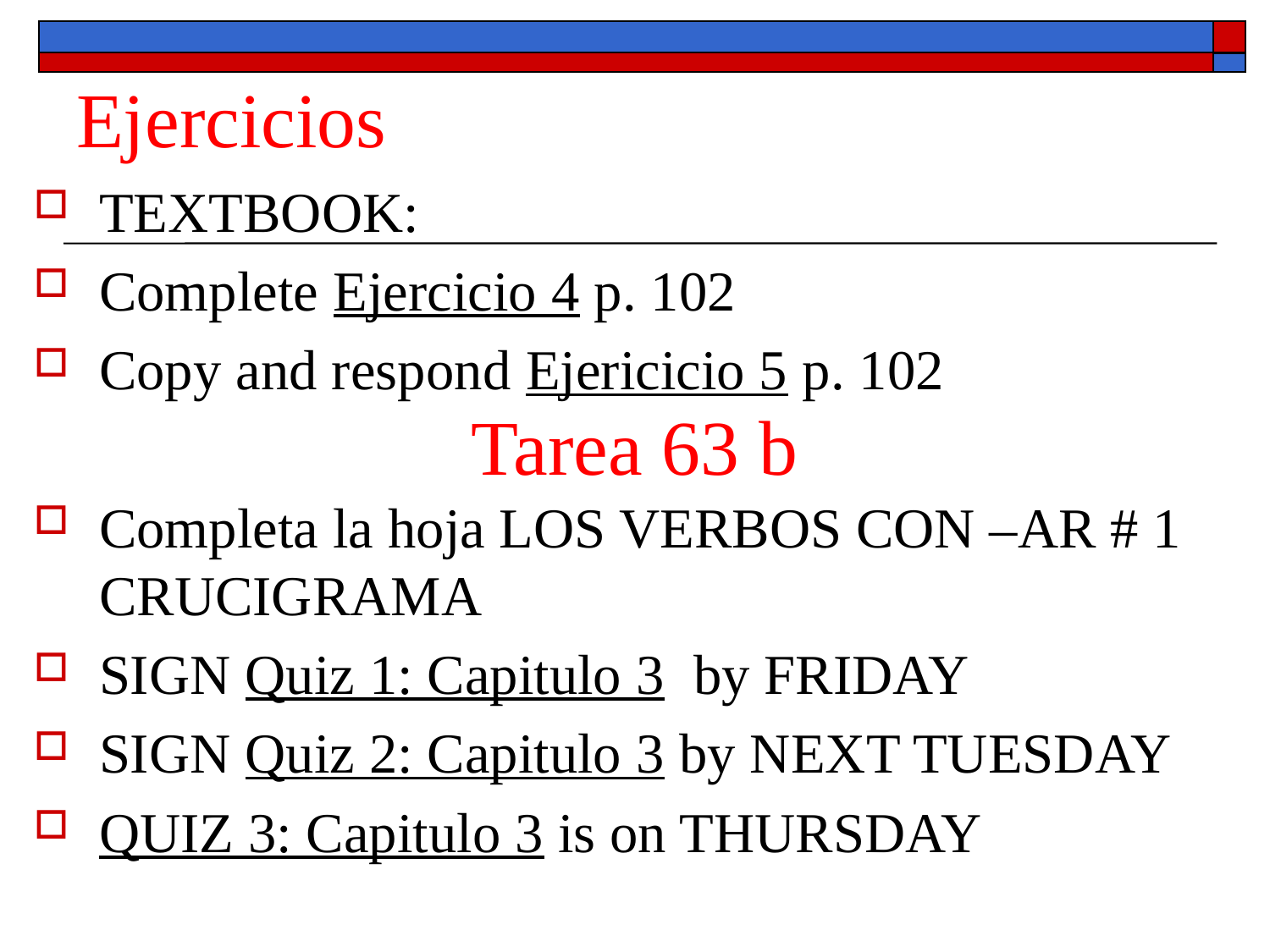

# Ejercicios
TEXTBOOK:
Complete Ejercicio 4 p. 102
Copy and respond Ejericicio 5 p. 102

Completa la hoja LOS VERBOS CON –AR # 1 CRUCIGRAMA
SIGN Quiz 1: Capitulo 3  by FRIDAY
SIGN Quiz 2: Capitulo 3 by NEXT TUESDAY
QUIZ 3: Capitulo 3 is on THURSDAY

Tarea 63 b